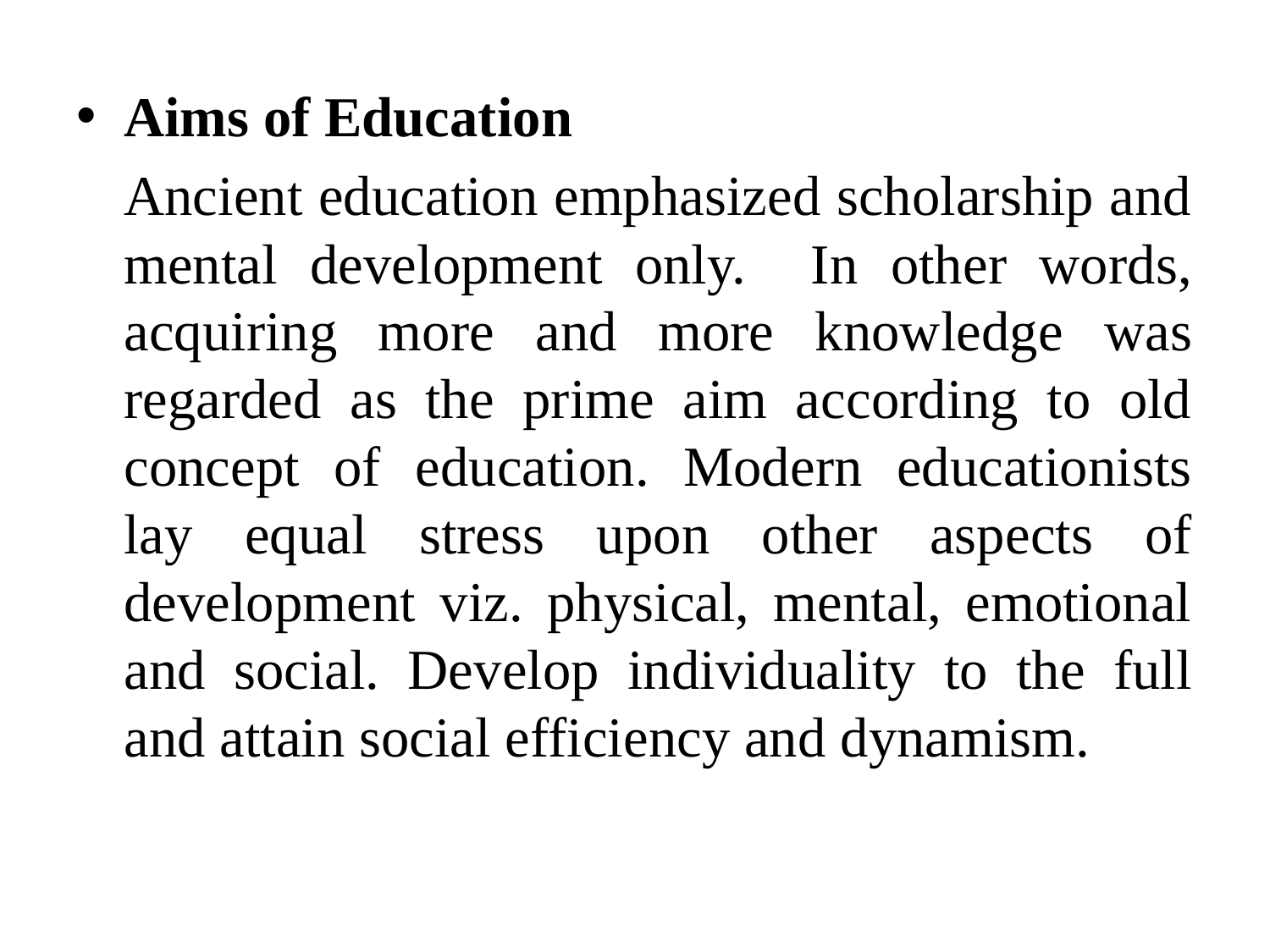

Aims of Education
	Ancient education emphasized scholarship and mental development only.  In other words, acquiring more and more knowledge was regarded as the prime aim according to old concept of education. Modern educationists lay equal stress upon other aspects of development viz. physical, mental, emotional and social. Develop individuality to the full and attain social efficiency and dynamism.